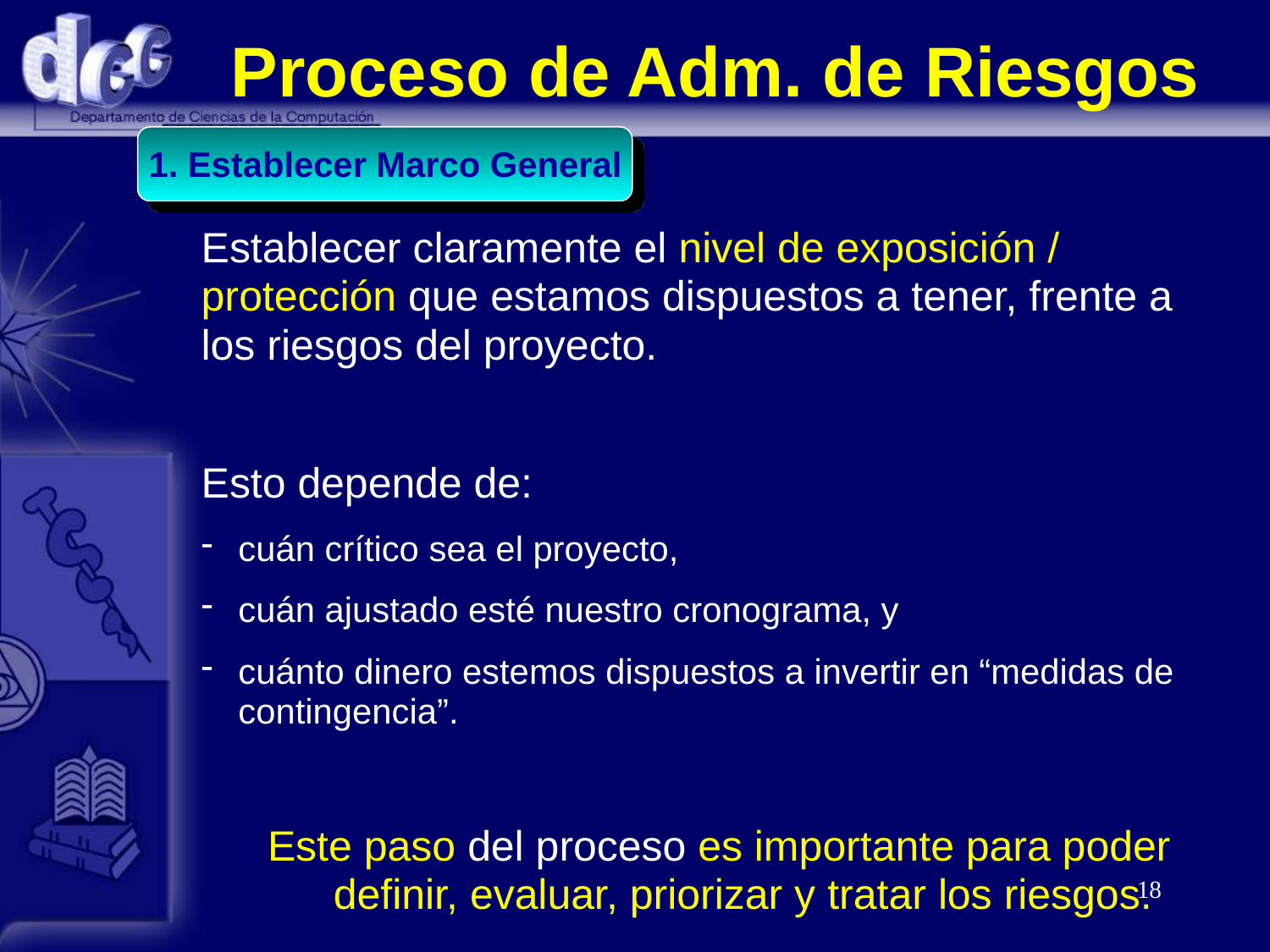

# Proceso de Adm. de Riesgos

1. Establecer Marco General
Establecer claramente el nivel de exposición / protección que estamos dispuestos a tener, frente a los riesgos del proyecto.

Esto depende de:
cuán crítico sea el proyecto,
cuán ajustado esté nuestro cronograma, y
cuánto dinero estemos dispuestos a invertir en “medidas de contingencia”.

Este paso del proceso es importante para poder definir, evaluar, priorizar y tratar los riesgos.
18